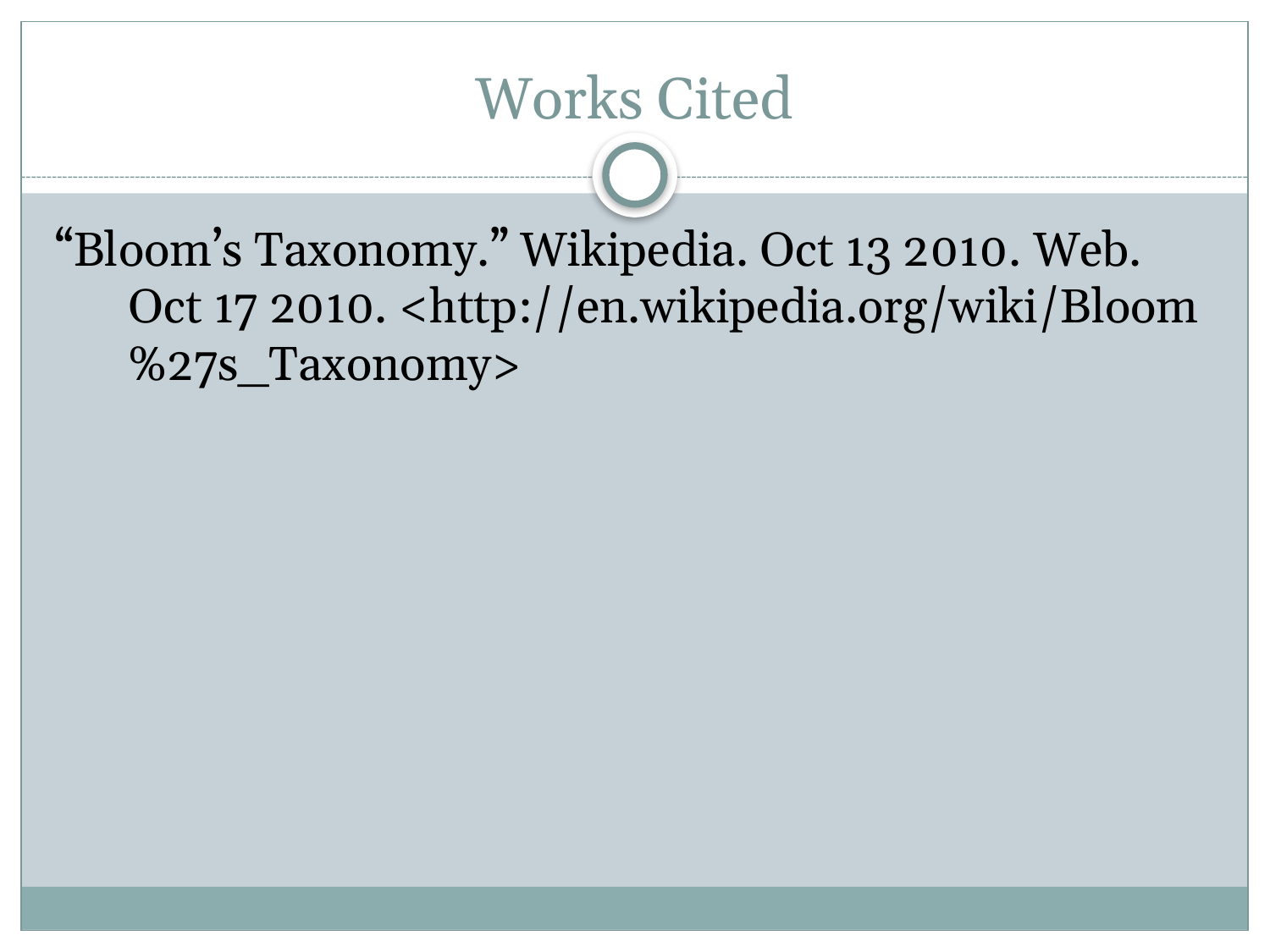

# Works Cited
“Bloom’s Taxonomy.” Wikipedia. Oct 13 2010. Web. Oct 17 2010. <http://en.wikipedia.org/wiki/Bloom%27s_Taxonomy>